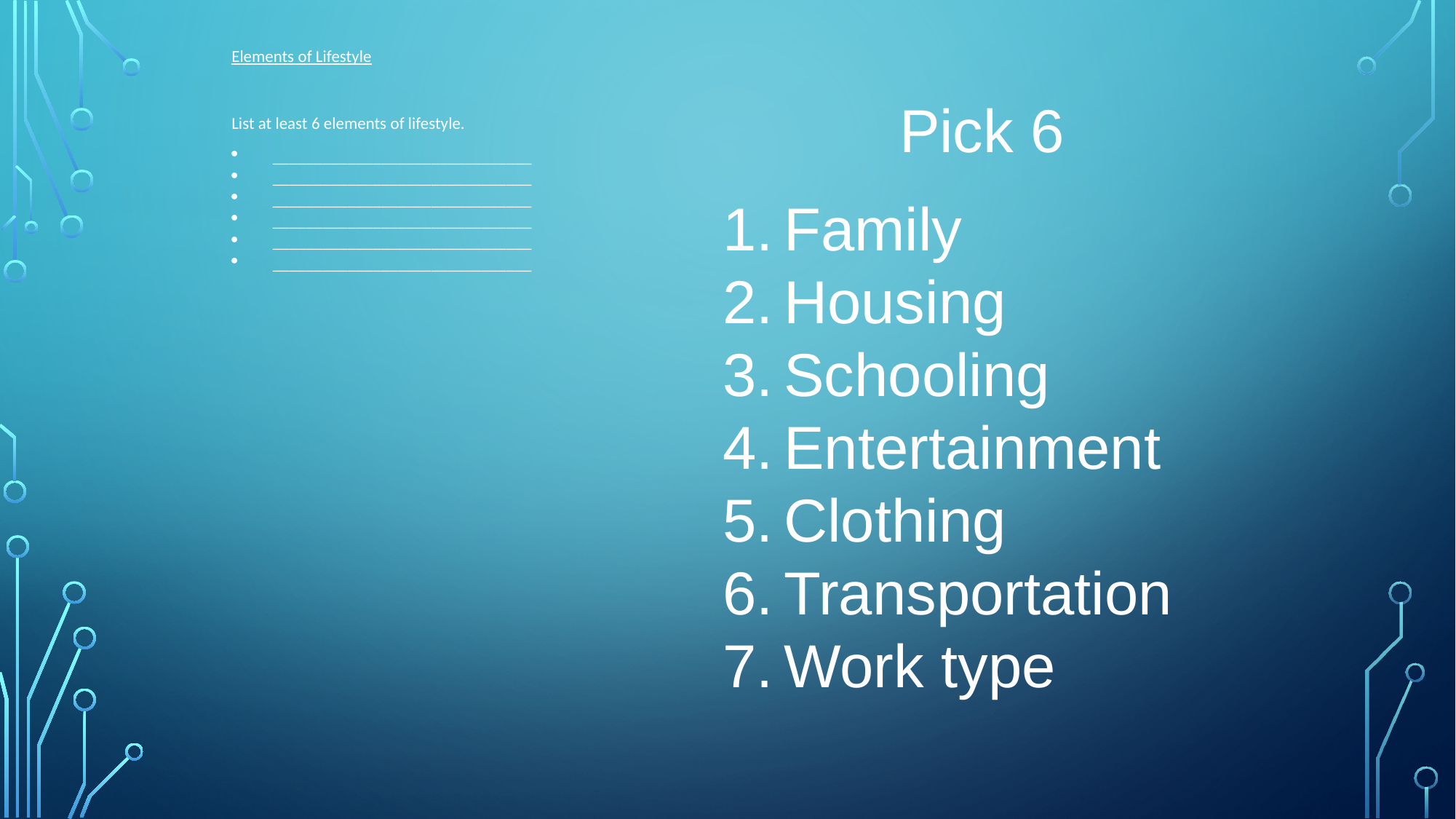

Elements of Lifestyle

List at least 6 elements of lifestyle.
_______________________________
_______________________________
_______________________________
_______________________________
_______________________________
_______________________________
Pick 6

Family
Housing
Schooling
Entertainment
Clothing
Transportation
Work type